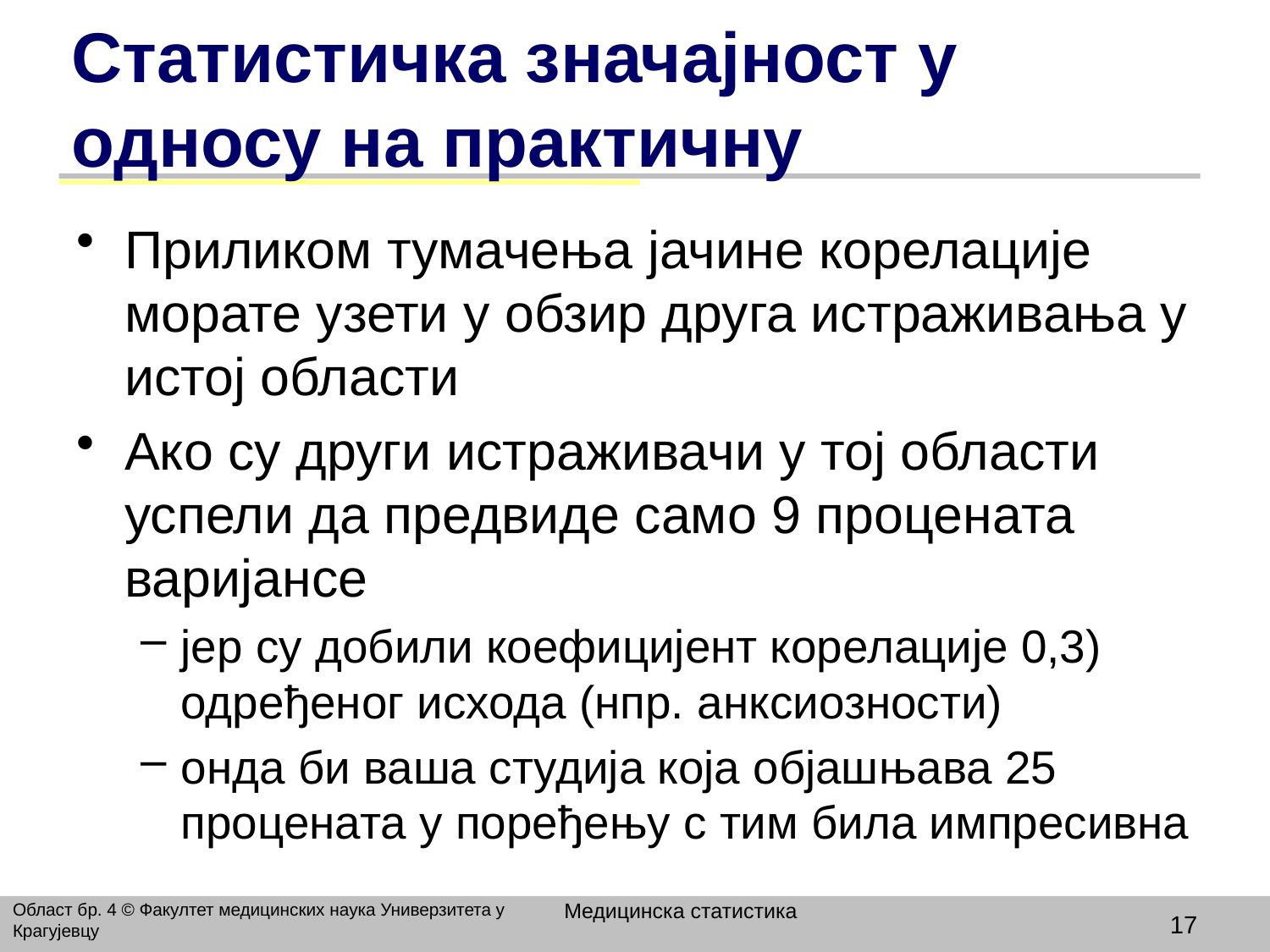

# Статистичка значајност у односу на практичну
Приликом тумачења јачине корелације морате узети у обзир друга истраживања у истој области
Ако су други истраживачи у тој области успели да предвиде само 9 процената варијансе
јер су добили коефицијент корелације 0,3) одређеног исхода (нпр. анксиозности)
онда би ваша студија која објашњава 25 процената у поређењу с тим била импресивна

Медицинска статистика
Област бр. 4 © Факултет медицинских наука Универзитета у Крагујевцу
17